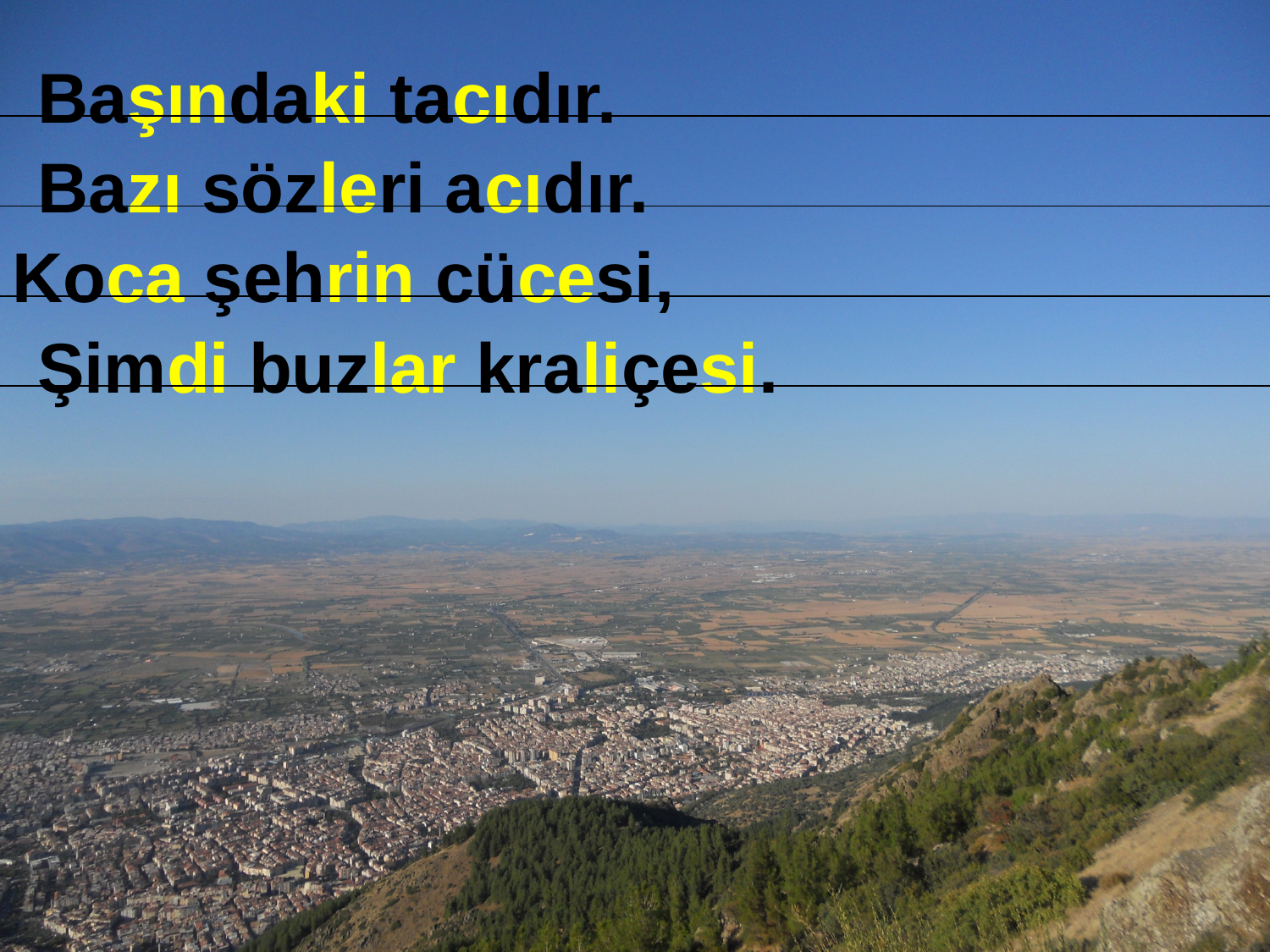

Başındaki tacıdır.
Bazı sözleri acıdır.
Koca şehrin cücesi,
Şimdi buzlar kraliçesi.
Erhan KESKİN